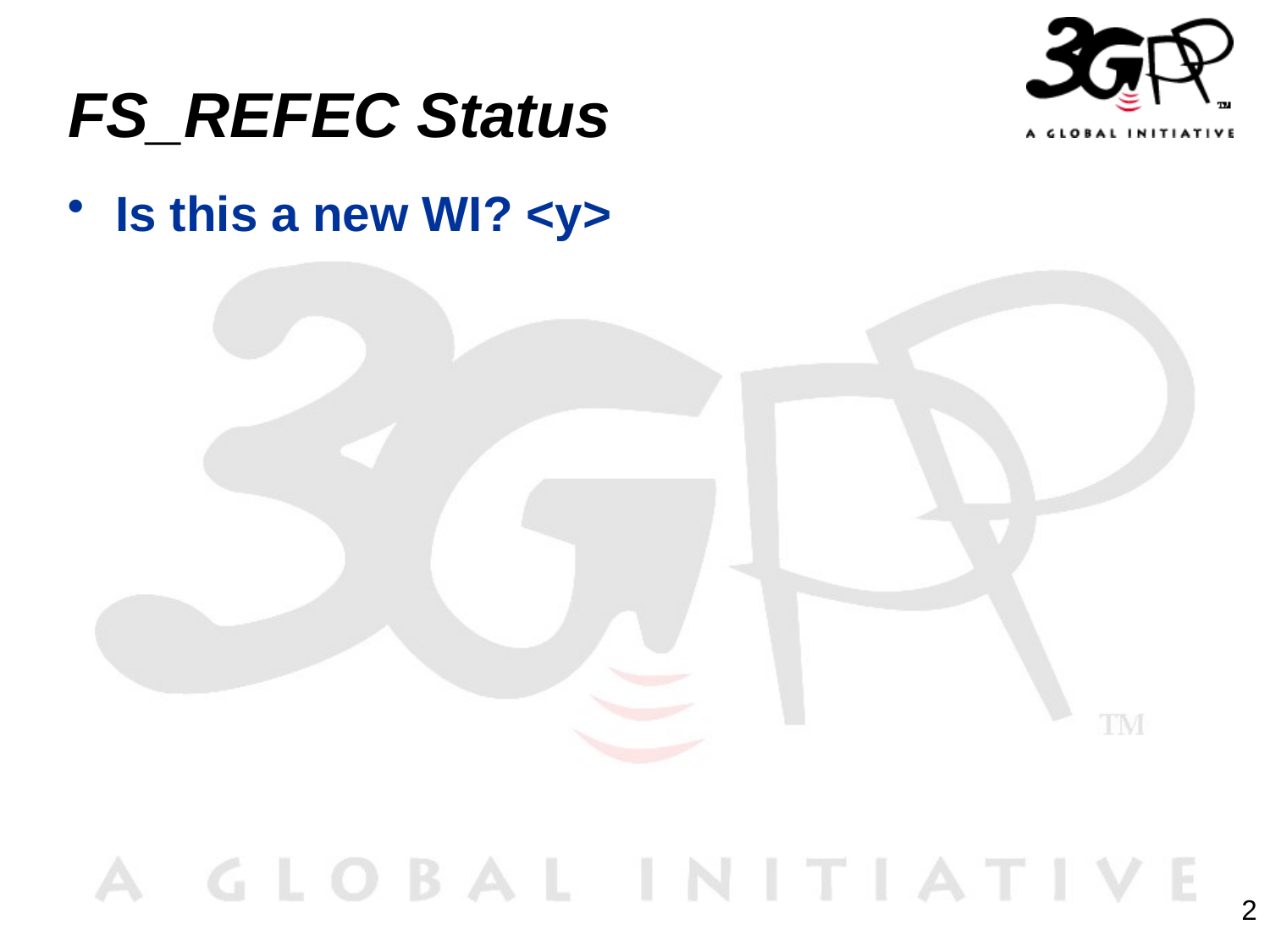

# FS_REFEC Status
Is this a new WI? <y>

2